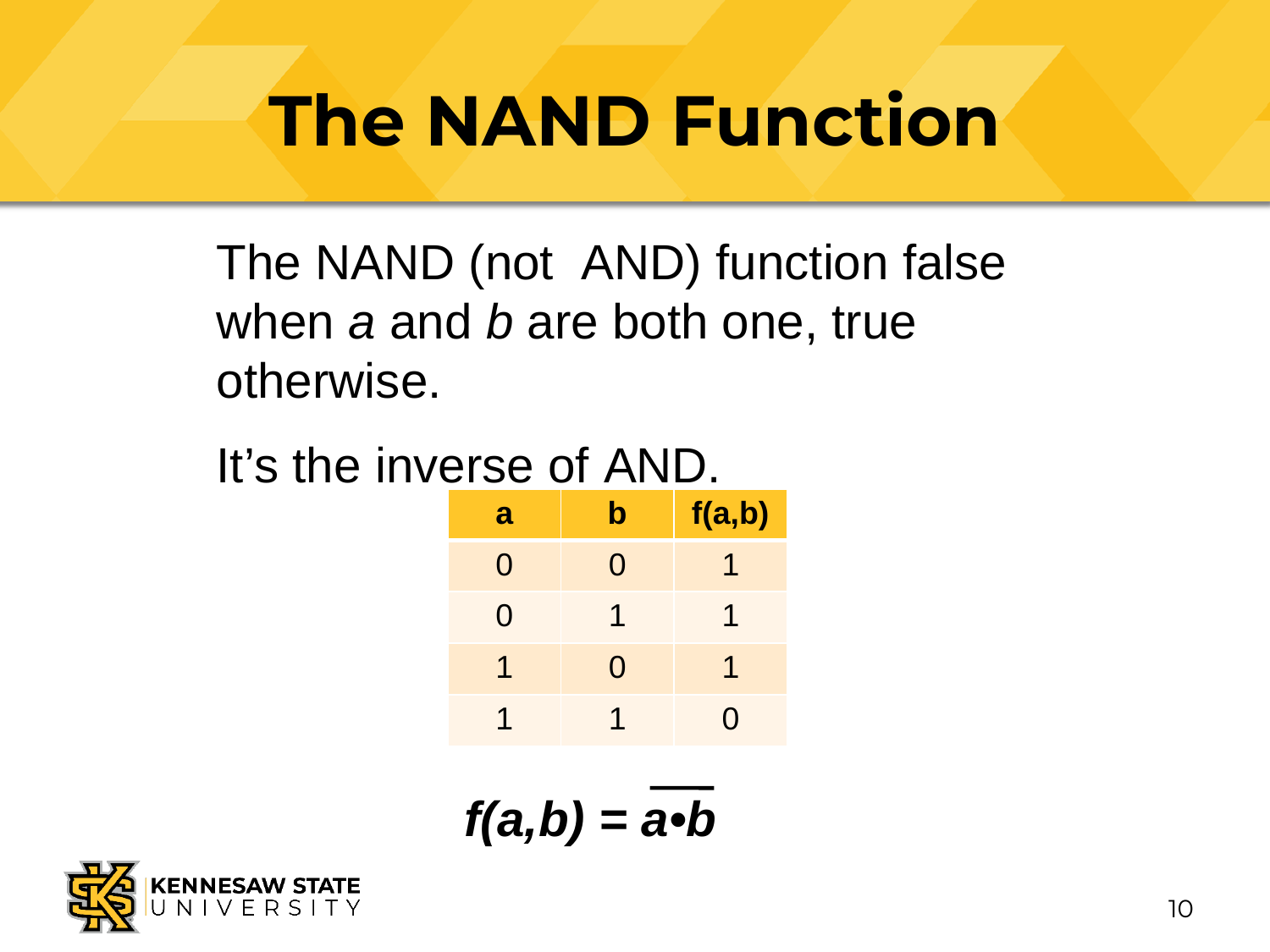

# The nand Function
The nand (not  and) function false when a and b are both one, true otherwise.
It’s the inverse of and.
| a | b | f(a,b) |
| --- | --- | --- |
| 0 | 0 | 1 |
| 0 | 1 | 1 |
| 1 | 0 | 1 |
| 1 | 1 | 0 |
f(a,b) = a•b

10